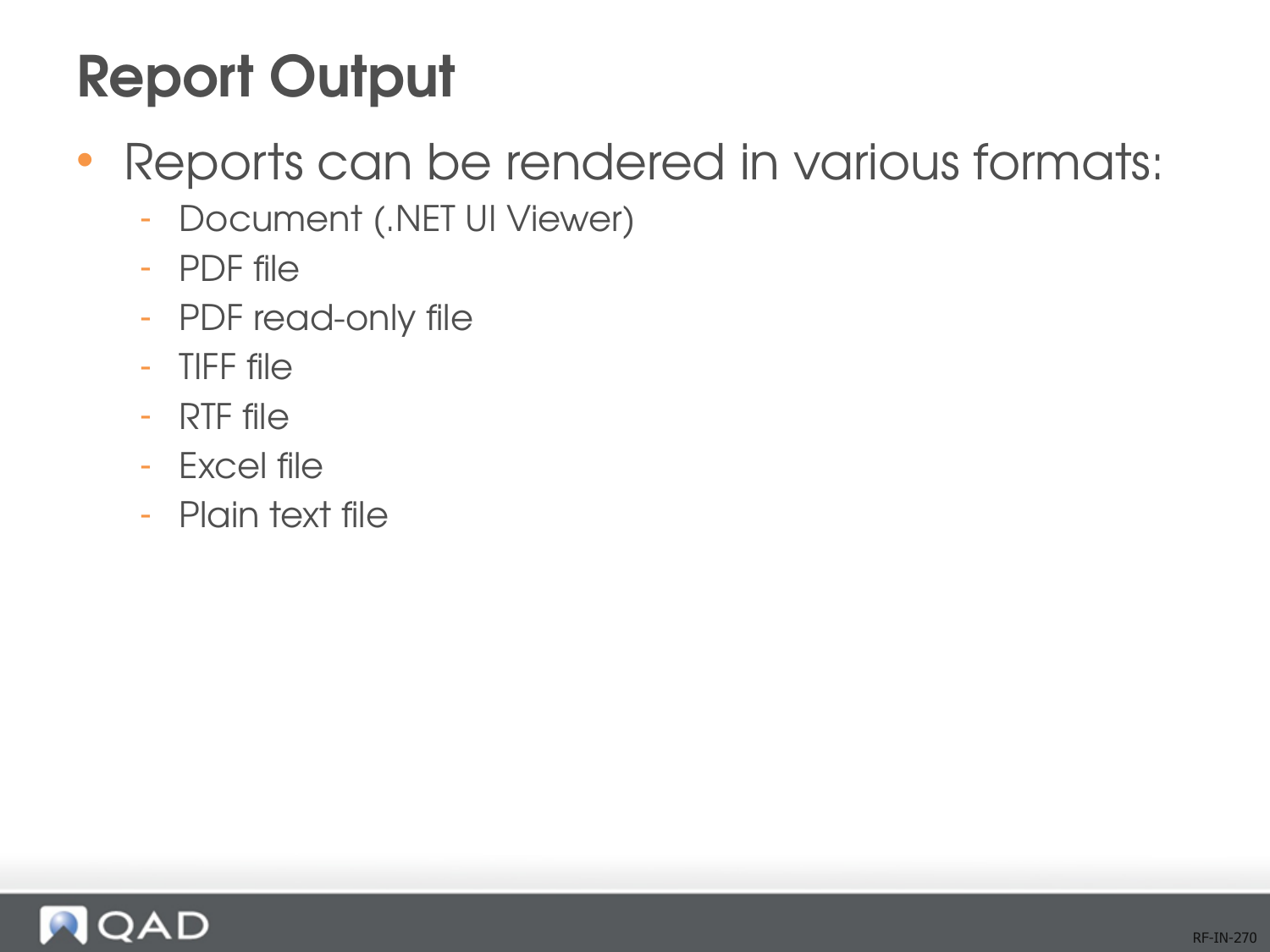

# Report Output
Reports can be rendered in various formats:
Document (.NET UI Viewer)
PDF file
PDF read-only file
TIFF file
RTF file
Excel file
Plain text file

RF-IN-270